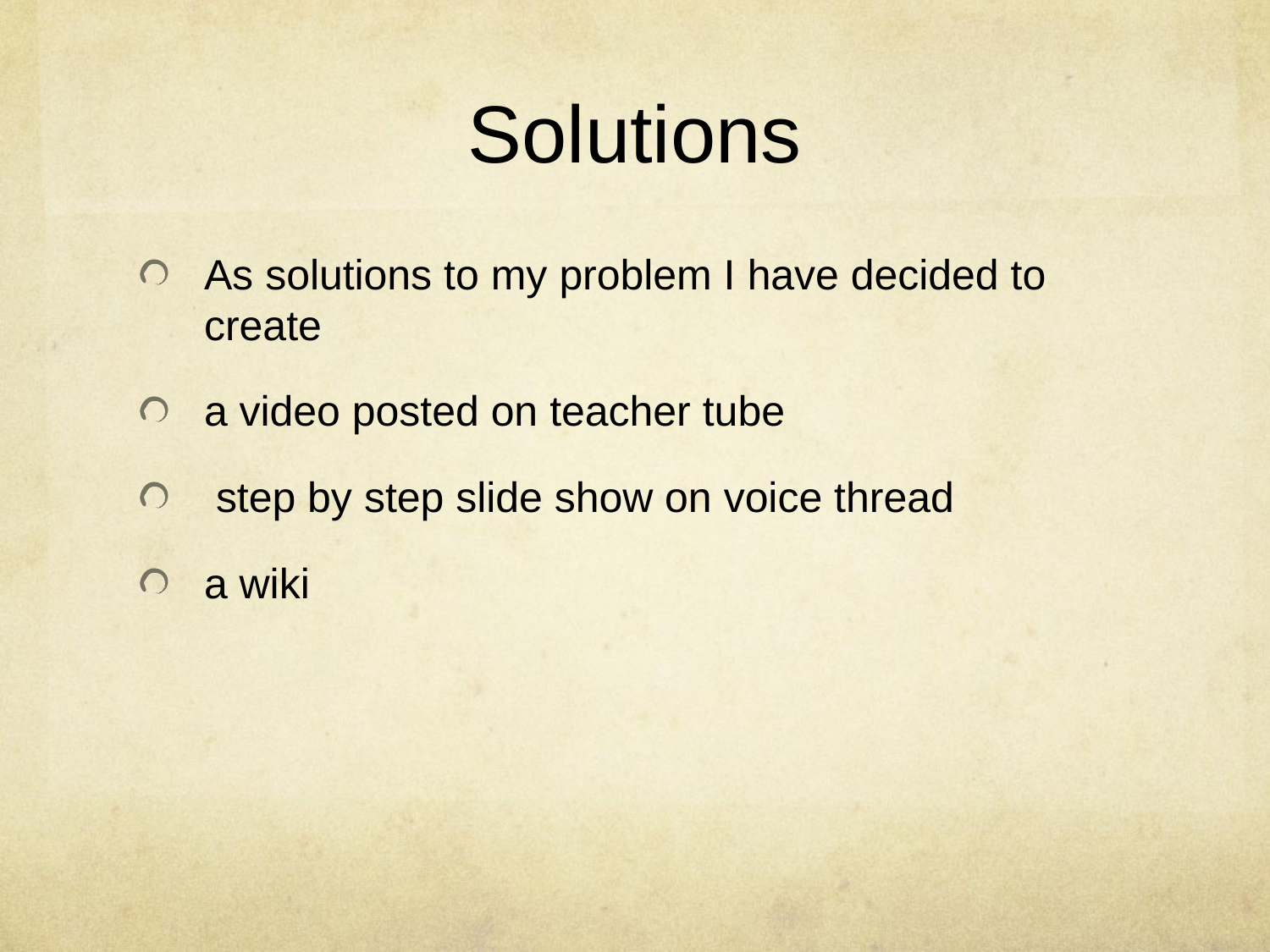

# Solutions
As solutions to my problem I have decided to create
a video posted on teacher tube
 step by step slide show on voice thread
a wiki